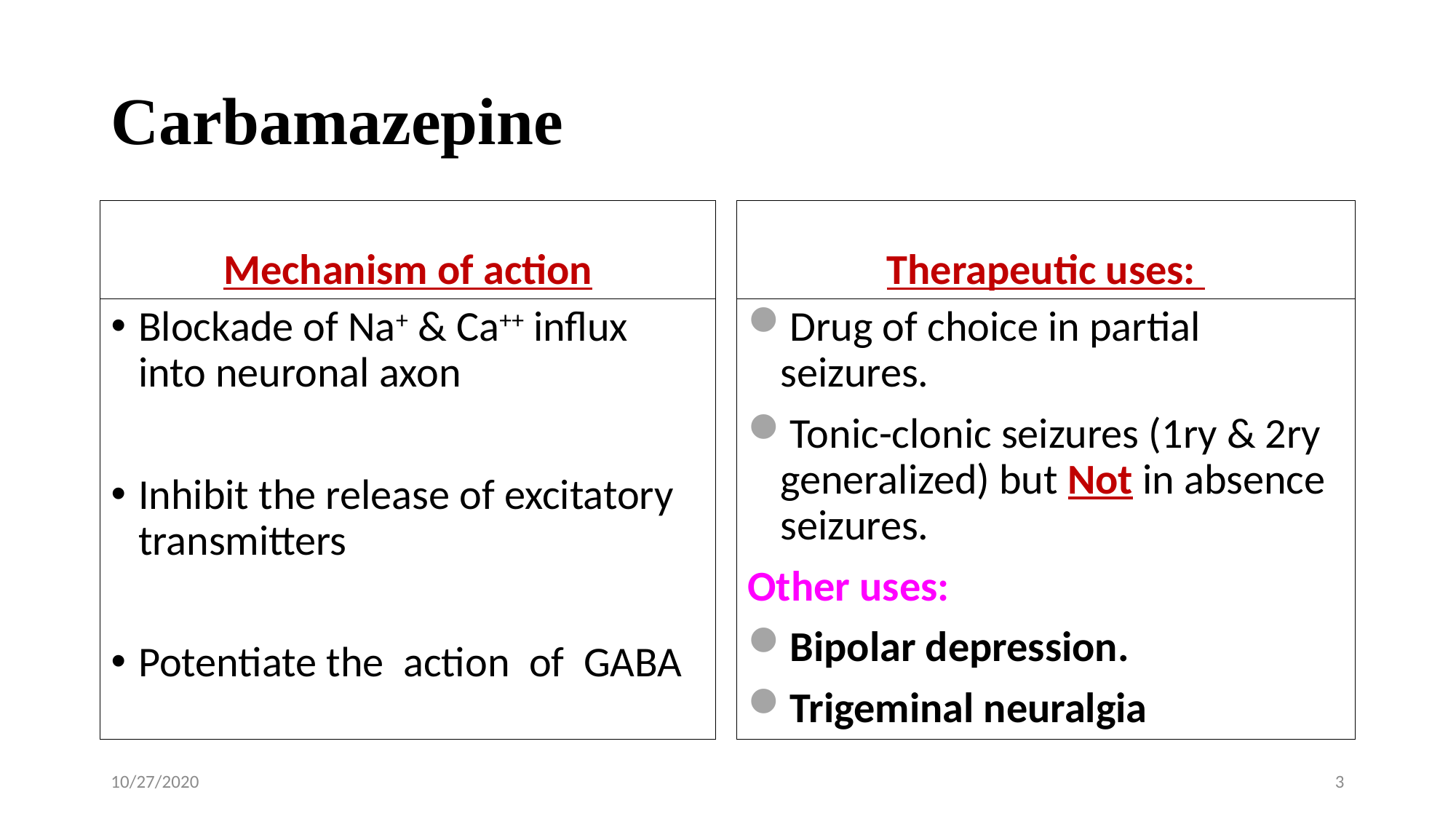

# Carbamazepine
Mechanism of action
Therapeutic uses:
Blockade of Na+ & Ca++ influx into neuronal axon

Inhibit the release of excitatory transmitters

Potentiate the  action  of  GABA

Drug of choice in partial seizures.
Tonic-clonic seizures (1ry & 2ry generalized) but Not in absence seizures.
Other uses:
Bipolar depression.
Trigeminal neuralgia

10/27/2020
3